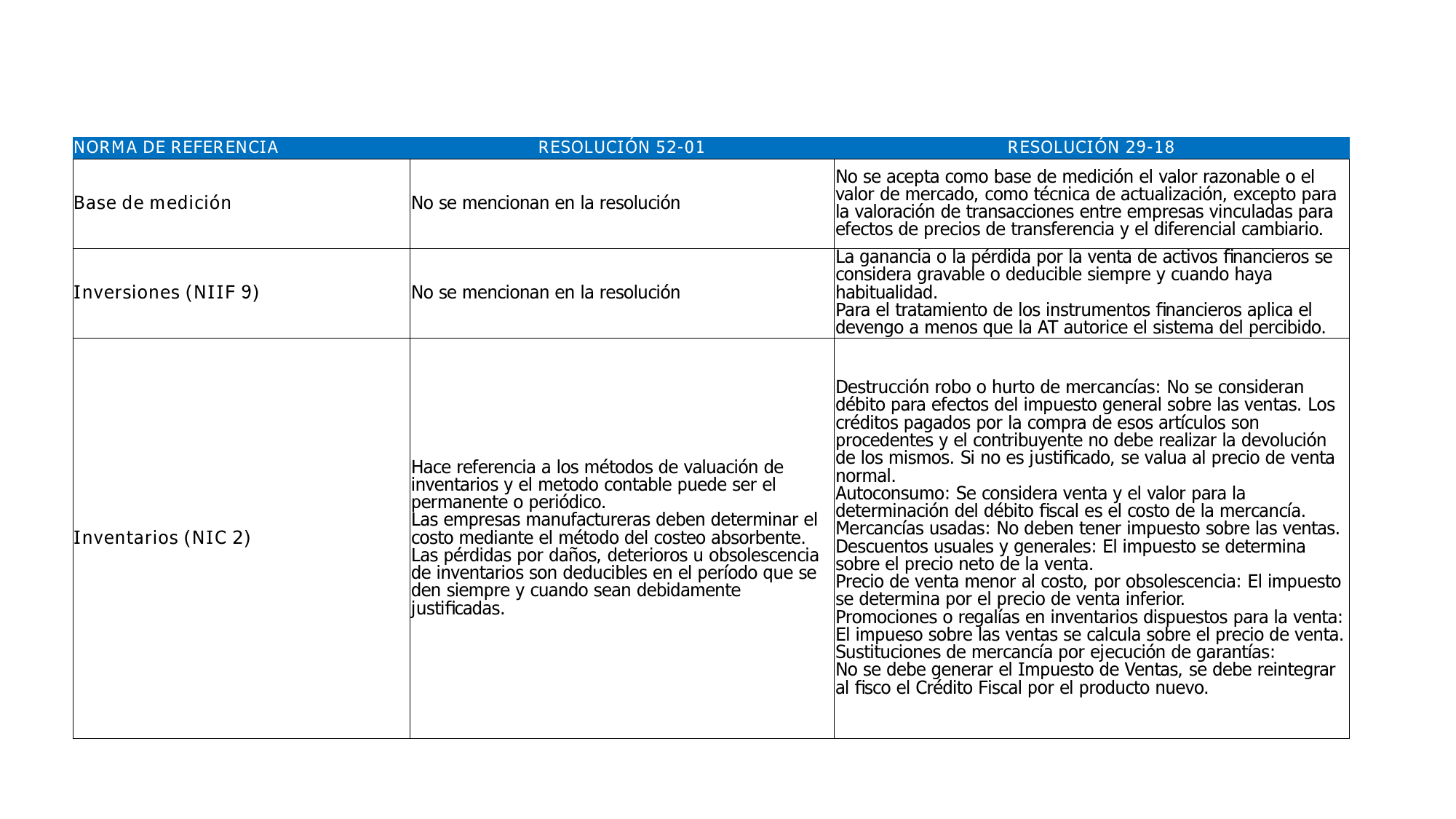

| NORMA DE REFERENCIA | RESOLUCIÓN 52-01 | RESOLUCIÓN 29-18 |
| --- | --- | --- |
| Base de medición | No se mencionan en la resolución | No se acepta como base de medición el valor razonable o el valor de mercado, como técnica de actualización, excepto para la valoración de transacciones entre empresas vinculadas para efectos de precios de transferencia y el diferencial cambiario. |
| Inversiones (NIIF 9) | No se mencionan en la resolución | La ganancia o la pérdida por la venta de activos financieros se considera gravable o deducible siempre y cuando haya habitualidad. Para el tratamiento de los instrumentos financieros aplica el devengo a menos que la AT autorice el sistema del percibido. |
| Inventarios (NIC 2) | Hace referencia a los métodos de valuación de inventarios y el metodo contable puede ser el permanente o periódico. Las empresas manufactureras deben determinar el costo mediante el método del costeo absorbente. Las pérdidas por daños, deterioros u obsolescencia de inventarios son deducibles en el período que se den siempre y cuando sean debidamente justificadas. | Destrucción robo o hurto de mercancías: No se consideran débito para efectos del impuesto general sobre las ventas. Los créditos pagados por la compra de esos artículos son procedentes y el contribuyente no debe realizar la devolución de los mismos. Si no es justificado, se valua al precio de venta normal. Autoconsumo: Se considera venta y el valor para la determinación del débito fiscal es el costo de la mercancía. Mercancías usadas: No deben tener impuesto sobre las ventas. Descuentos usuales y generales: El impuesto se determina sobre el precio neto de la venta. Precio de venta menor al costo, por obsolescencia: El impuesto se determina por el precio de venta inferior. Promociones o regalías en inventarios dispuestos para la venta: El impueso sobre las ventas se calcula sobre el precio de venta. Sustituciones de mercancía por ejecución de garantías: No se debe generar el Impuesto de Ventas, se debe reintegrar al fisco el Crédito Fiscal por el producto nuevo. |